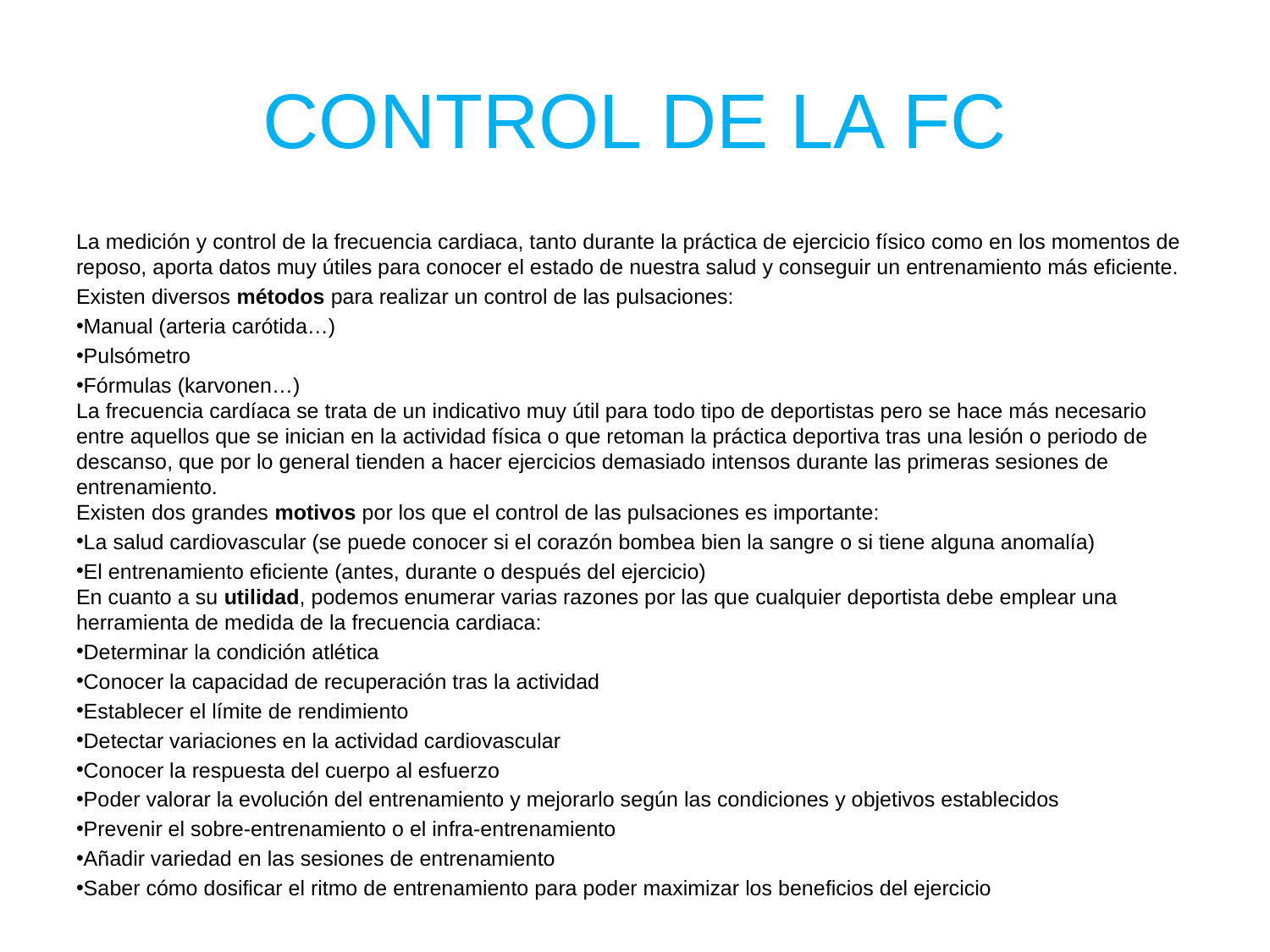

# CONTROL DE LA FC
La medición y control de la frecuencia cardiaca, tanto durante la práctica de ejercicio físico como en los momentos de reposo, aporta datos muy útiles para conocer el estado de nuestra salud y conseguir un entrenamiento más eficiente.
Existen diversos métodos para realizar un control de las pulsaciones:
Manual (arteria carótida…)
Pulsómetro
Fórmulas (karvonen…)
La frecuencia cardíaca se trata de un indicativo muy útil para todo tipo de deportistas pero se hace más necesario entre aquellos que se inician en la actividad física o que retoman la práctica deportiva tras una lesión o periodo de descanso, que por lo general tienden a hacer ejercicios demasiado intensos durante las primeras sesiones de entrenamiento.
Existen dos grandes motivos por los que el control de las pulsaciones es importante:
La salud cardiovascular (se puede conocer si el corazón bombea bien la sangre o si tiene alguna anomalía)
El entrenamiento eficiente (antes, durante o después del ejercicio)
En cuanto a su utilidad, podemos enumerar varias razones por las que cualquier deportista debe emplear una herramienta de medida de la frecuencia cardiaca:
Determinar la condición atlética
Conocer la capacidad de recuperación tras la actividad
Establecer el límite de rendimiento
Detectar variaciones en la actividad cardiovascular
Conocer la respuesta del cuerpo al esfuerzo
Poder valorar la evolución del entrenamiento y mejorarlo según las condiciones y objetivos establecidos
Prevenir el sobre-entrenamiento o el infra-entrenamiento
Añadir variedad en las sesiones de entrenamiento
Saber cómo dosificar el ritmo de entrenamiento para poder maximizar los beneficios del ejercicio